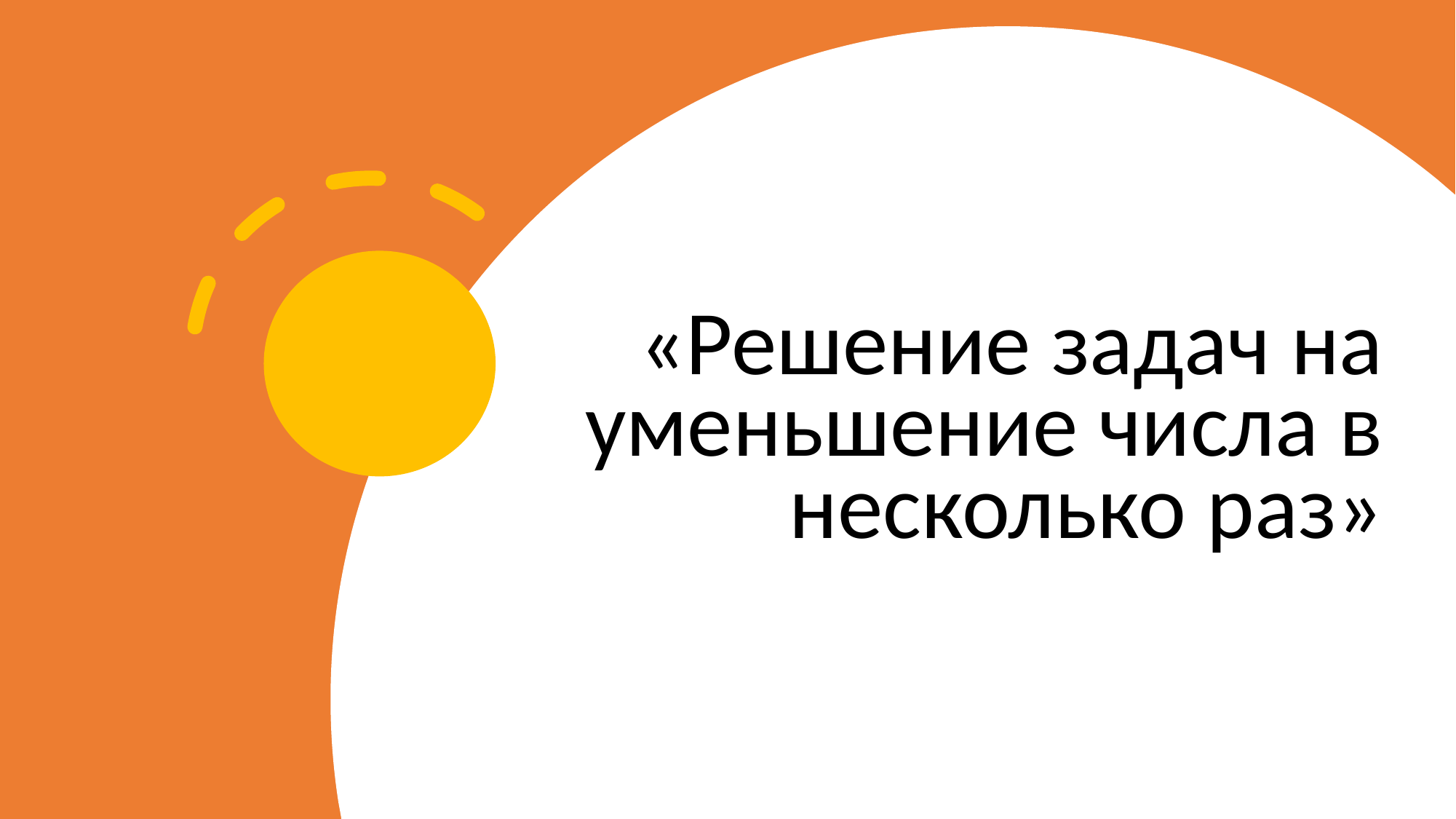

# «Решение задач на уменьшение числа в несколько раз»